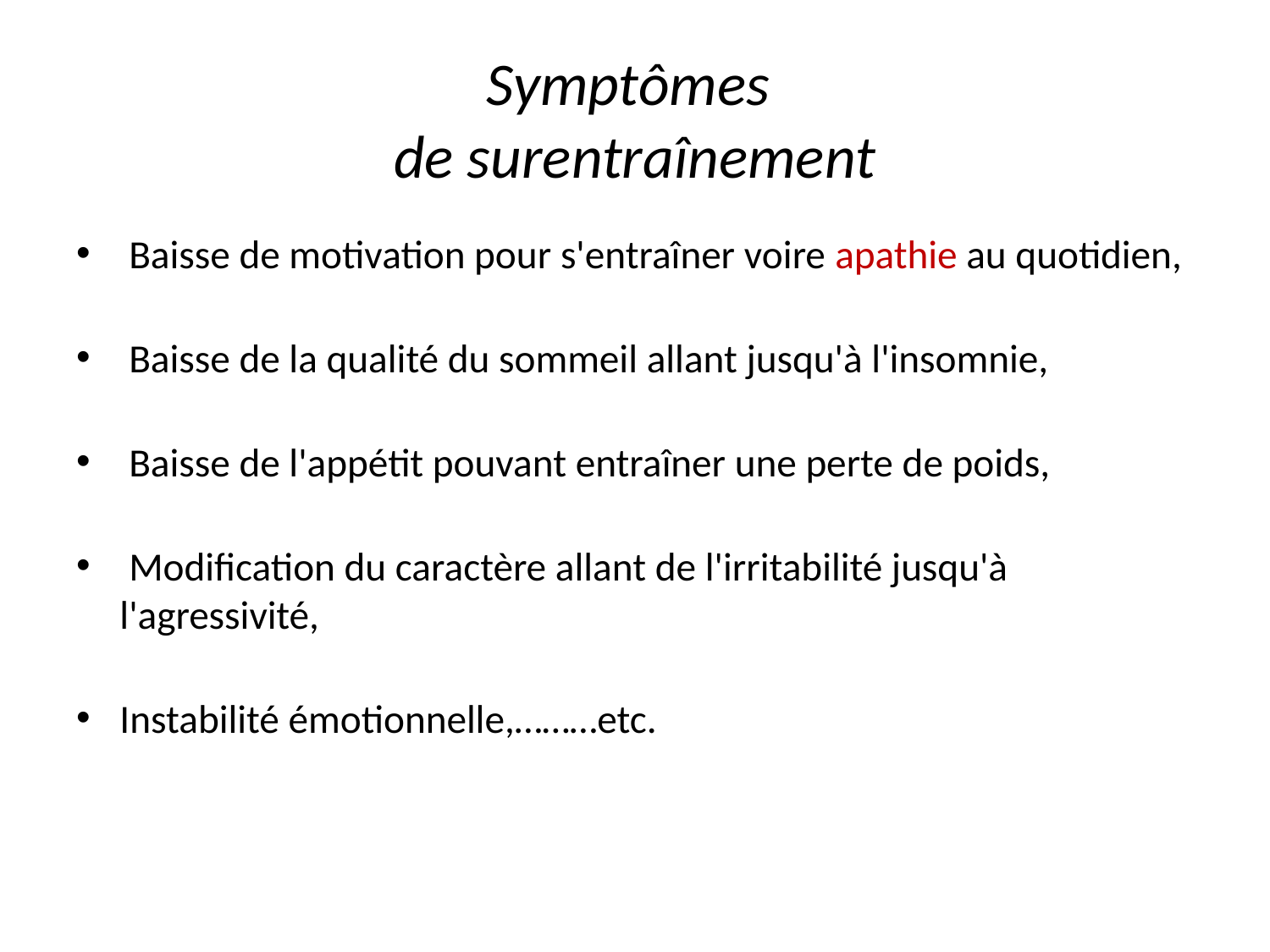

# Symptômes de surentraînement
 Baisse de motivation pour s'entraîner voire apathie au quotidien,
 Baisse de la qualité du sommeil allant jusqu'à l'insomnie,
 Baisse de l'appétit pouvant entraîner une perte de poids,
 Modification du caractère allant de l'irritabilité jusqu'à l'agressivité,
Instabilité émotionnelle,………etc.